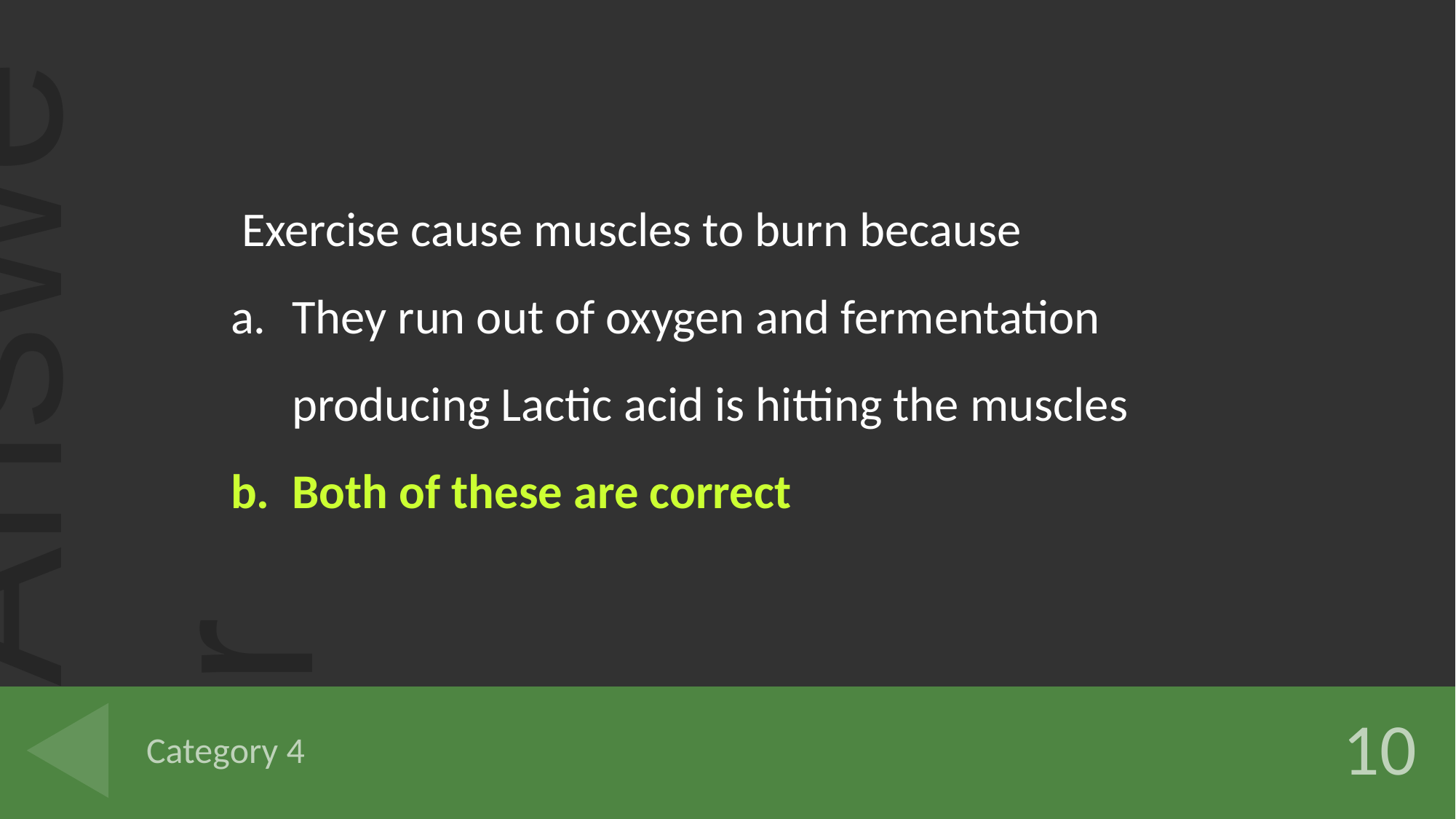

Exercise cause muscles to burn because
They run out of oxygen and fermentation producing Lactic acid is hitting the muscles
Both of these are correct
# Category 4
10